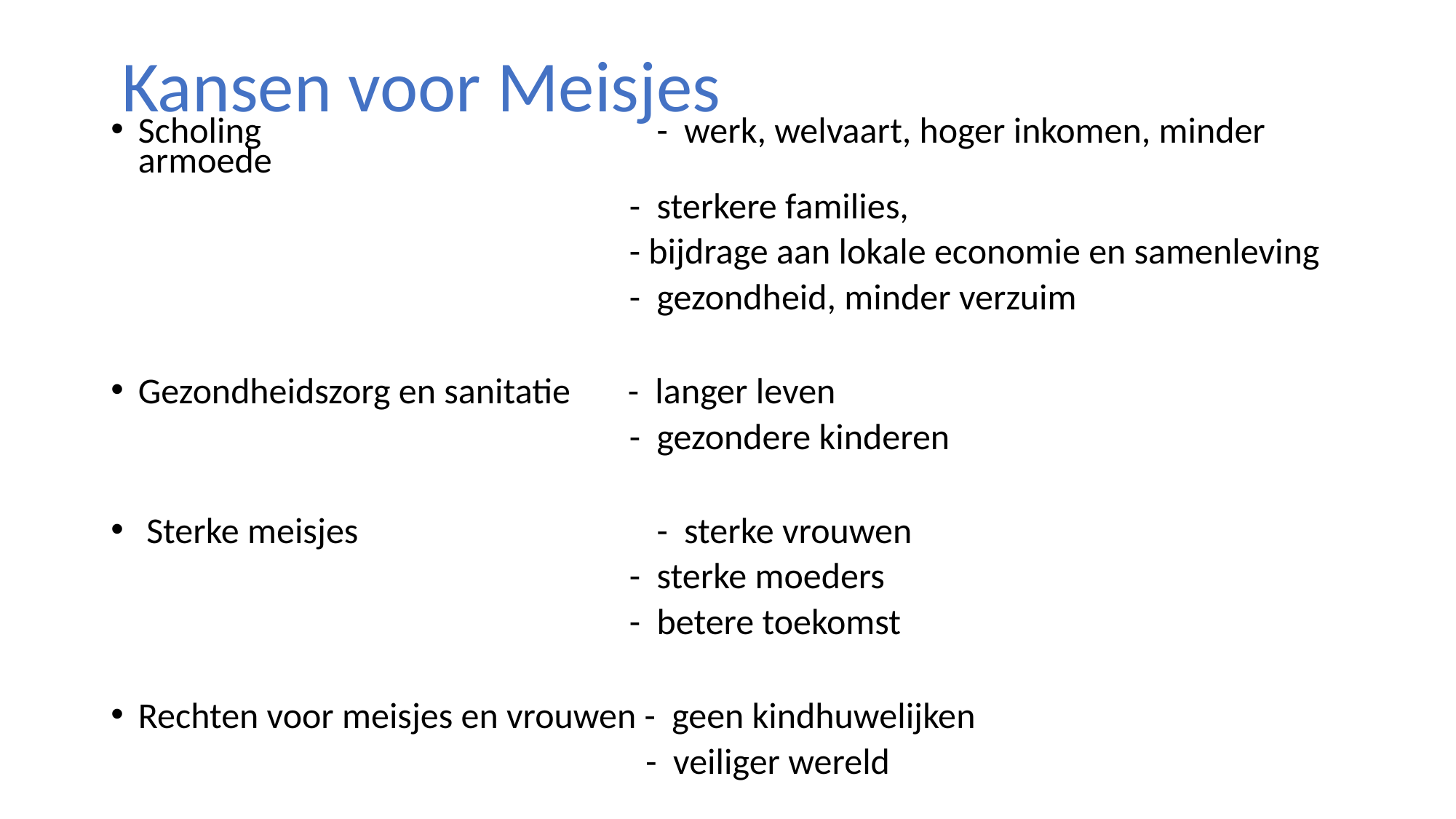

# Kansen voor Meisjes
Scholing              		          -  werk, welvaart, hoger inkomen, minder armoede
                             		          -  sterkere families,
				          - bijdrage aan lokale economie en samenleving
                              		          -  gezondheid, minder verzuim

Gezondheidszorg en sanitatie       -  langer leven
                              		          -  gezondere kinderen

 Sterke meisjes   		          -  sterke vrouwen
				          -  sterke moeders
                             		          -  betere toekomst

Rechten voor meisjes en vrouwen -  geen kindhuwelijken
				            -  veiliger wereld